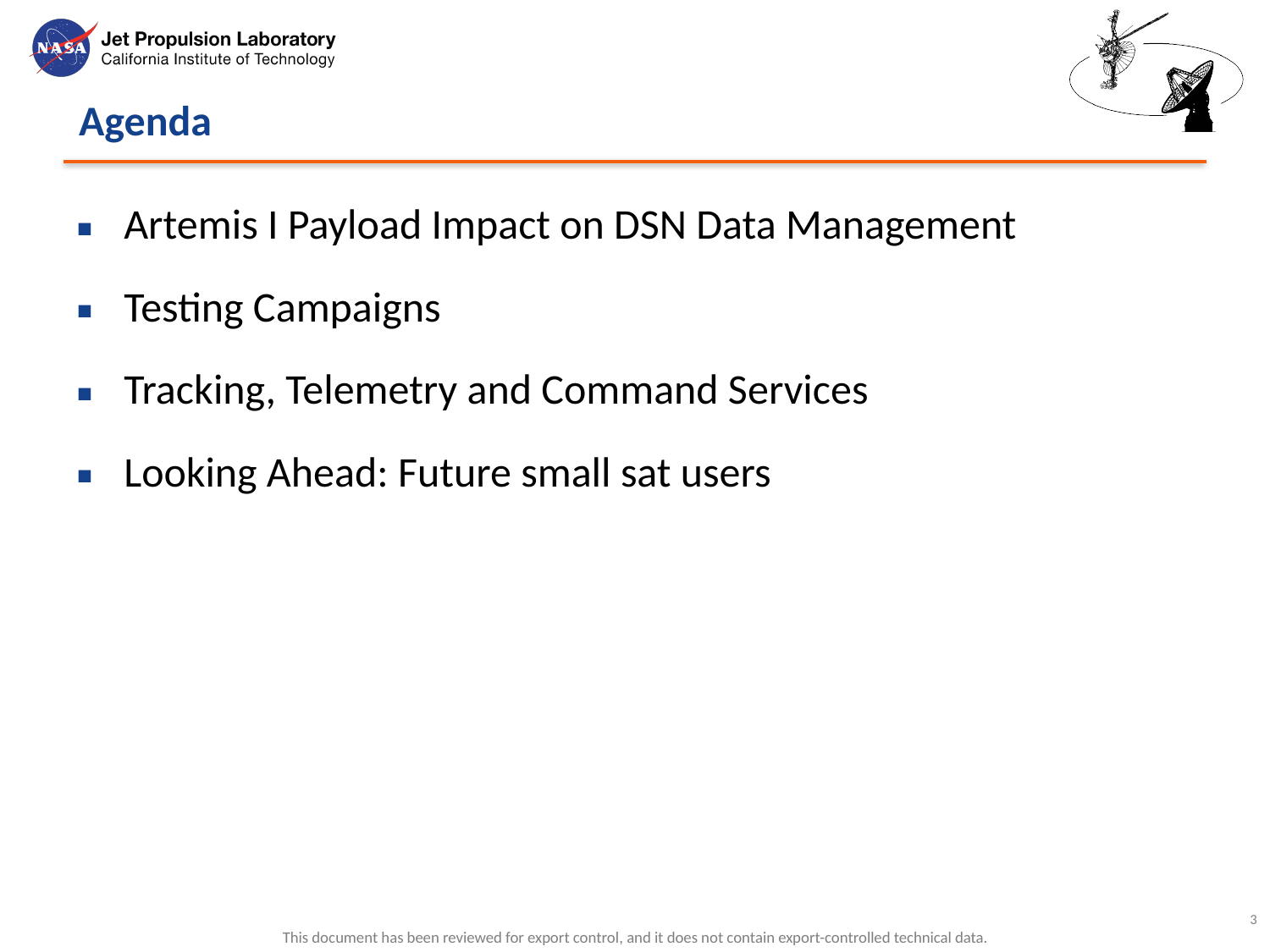

Agenda
Artemis I Payload Impact on DSN Data Management
Testing Campaigns
Tracking, Telemetry and Command Services
Looking Ahead: Future small sat users